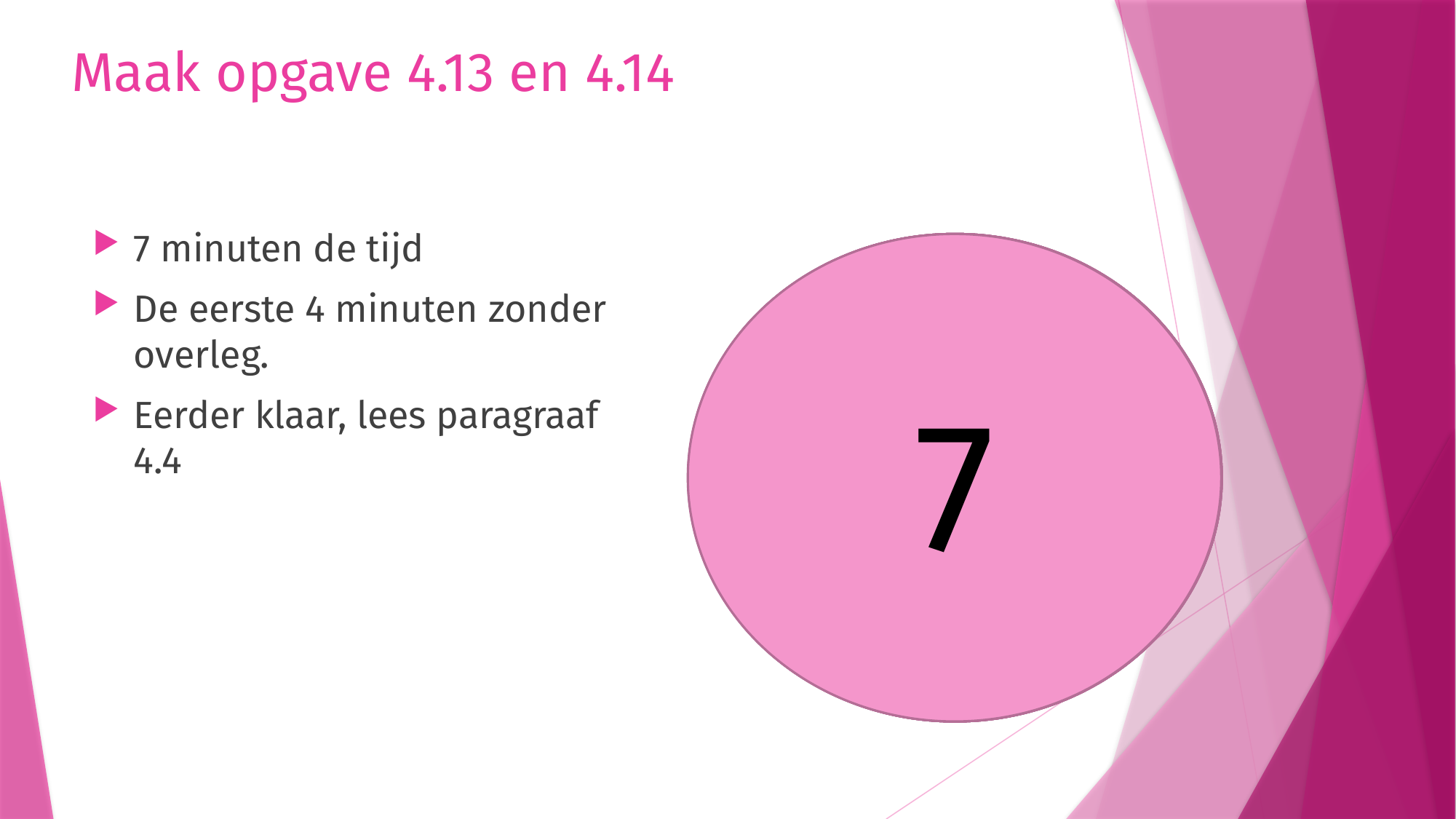

# Maak opgave 4.13 en 4.14
7 minuten de tijd
De eerste 4 minuten zonder overleg.
Eerder klaar, lees paragraaf 4.4
7
6
5
4
3
1
2